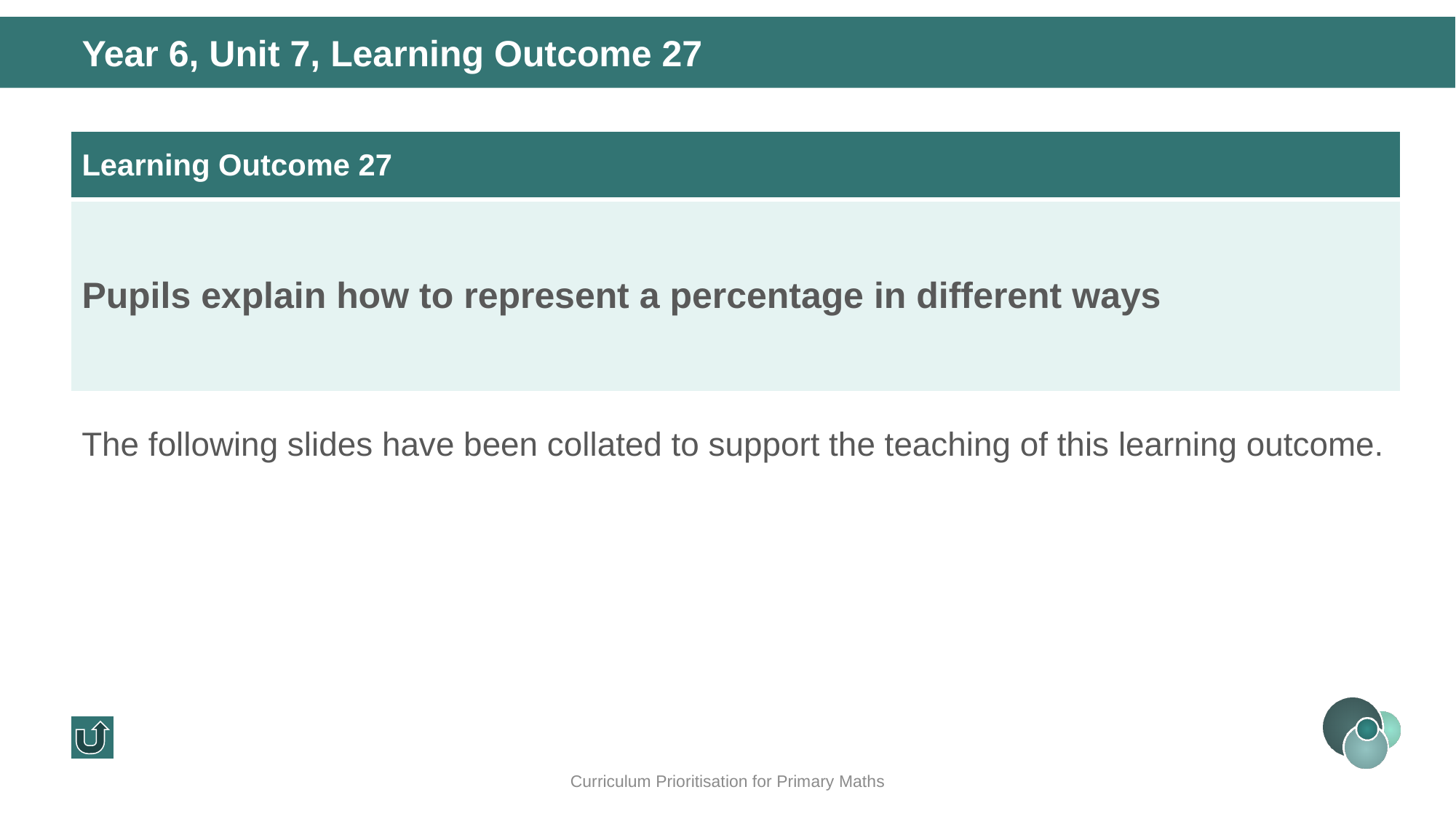

Year 6, Unit 7, Learning Outcome 27
| Learning Outcome 27 |
| --- |
| Pupils explain how to represent a percentage in different ways |
The following slides have been collated to support the teaching of this learning outcome.

Curriculum Prioritisation for Primary Maths